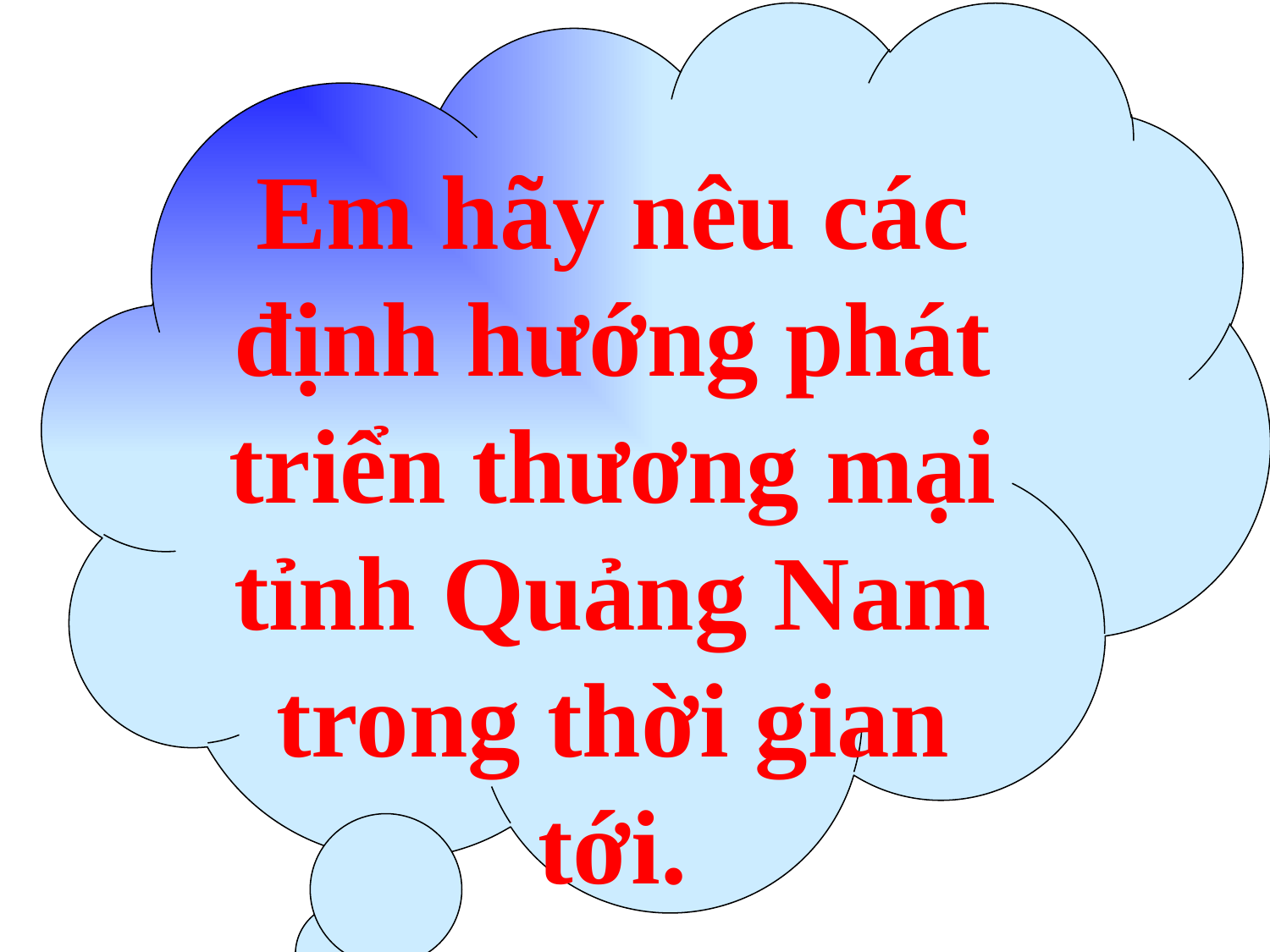

Em hãy nêu các định hướng phát triển thương mại tỉnh Quảng Nam trong thời gian tới.